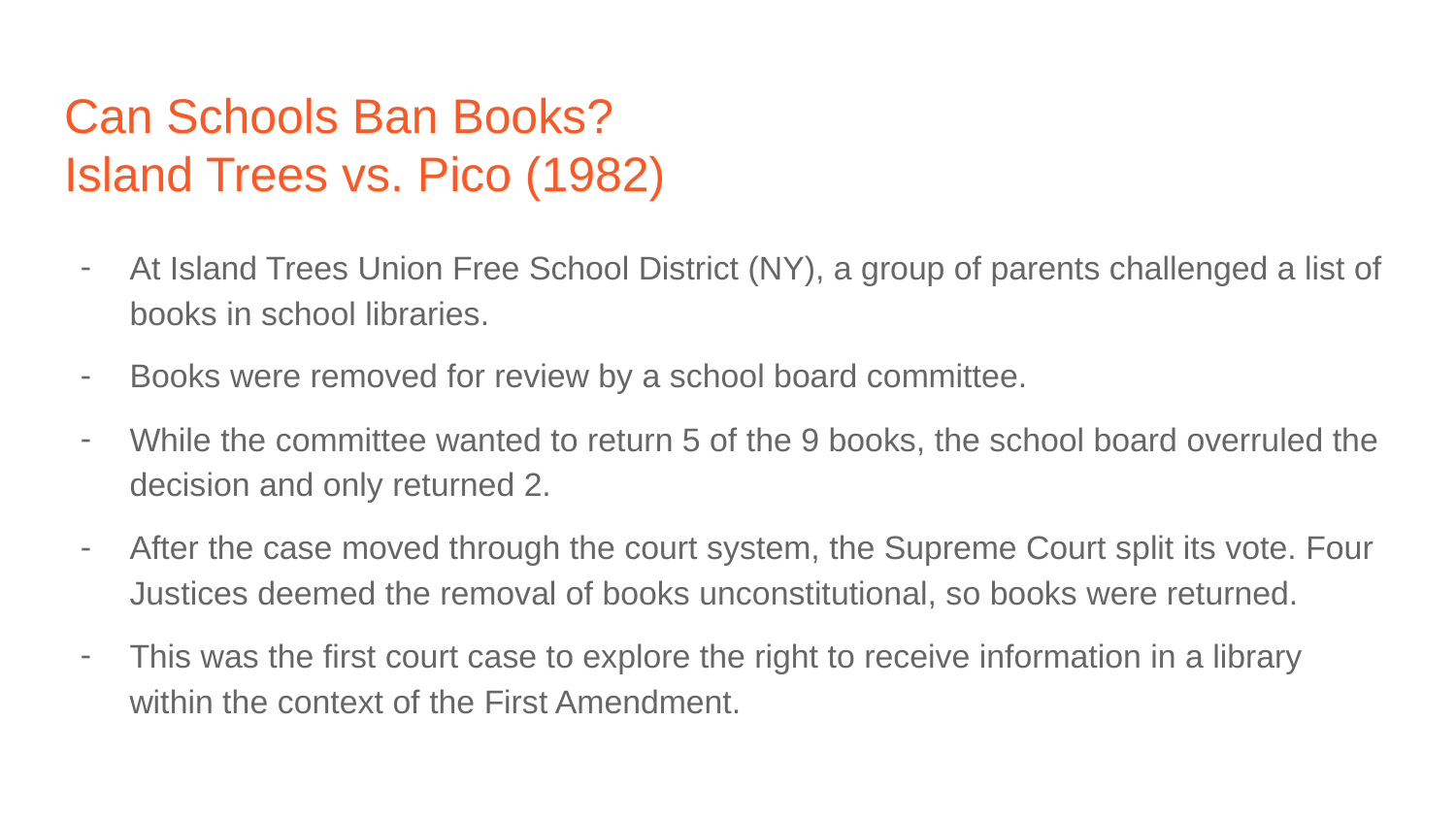

# Can Schools Ban Books?
Island Trees vs. Pico (1982)
At Island Trees Union Free School District (NY), a group of parents challenged a list of books in school libraries.
Books were removed for review by a school board committee.
While the committee wanted to return 5 of the 9 books, the school board overruled the decision and only returned 2.
After the case moved through the court system, the Supreme Court split its vote. Four Justices deemed the removal of books unconstitutional, so books were returned.
This was the first court case to explore the right to receive information in a library within the context of the First Amendment.